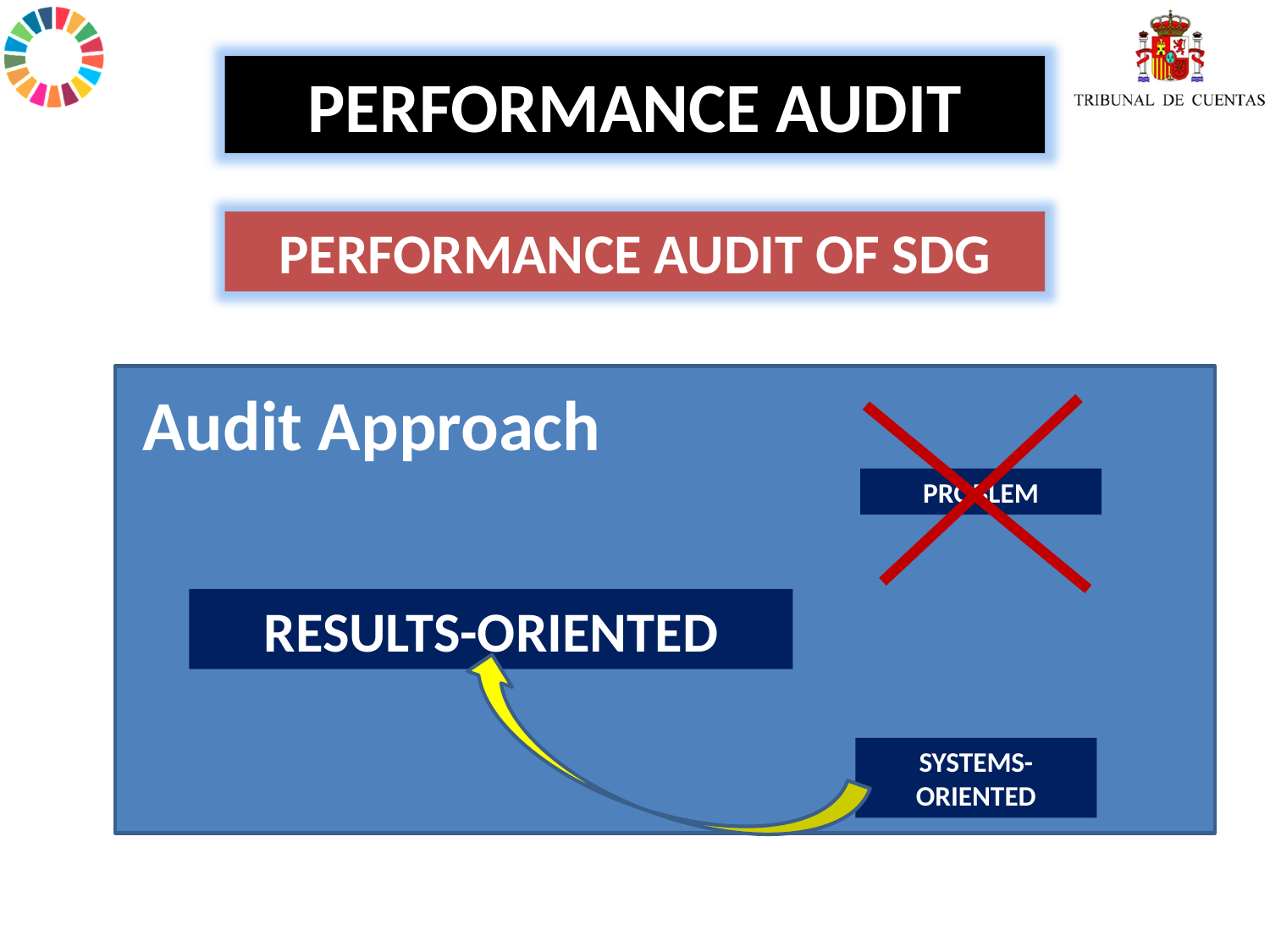

PERFORMANCE AUDIT
PERFORMANCE AUDIT OF SDG

Audit Approach
PROBLEM
RESULTS-ORIENTED

SYSTEMS-ORIENTED